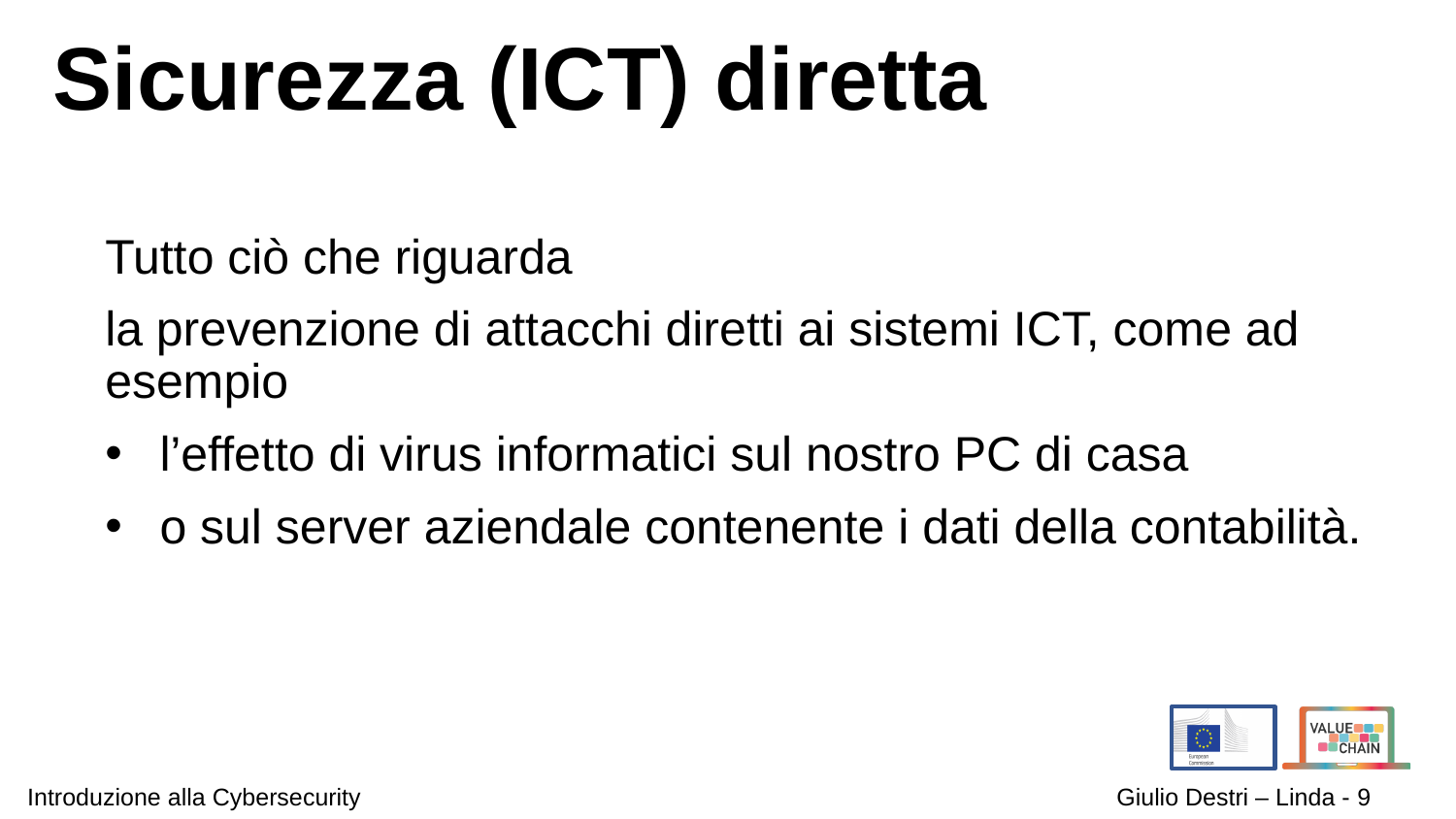

# Sicurezza (ICT) diretta
Tutto ciò che riguarda
la prevenzione di attacchi diretti ai sistemi ICT, come ad esempio
l’effetto di virus informatici sul nostro PC di casa
o sul server aziendale contenente i dati della contabilità.